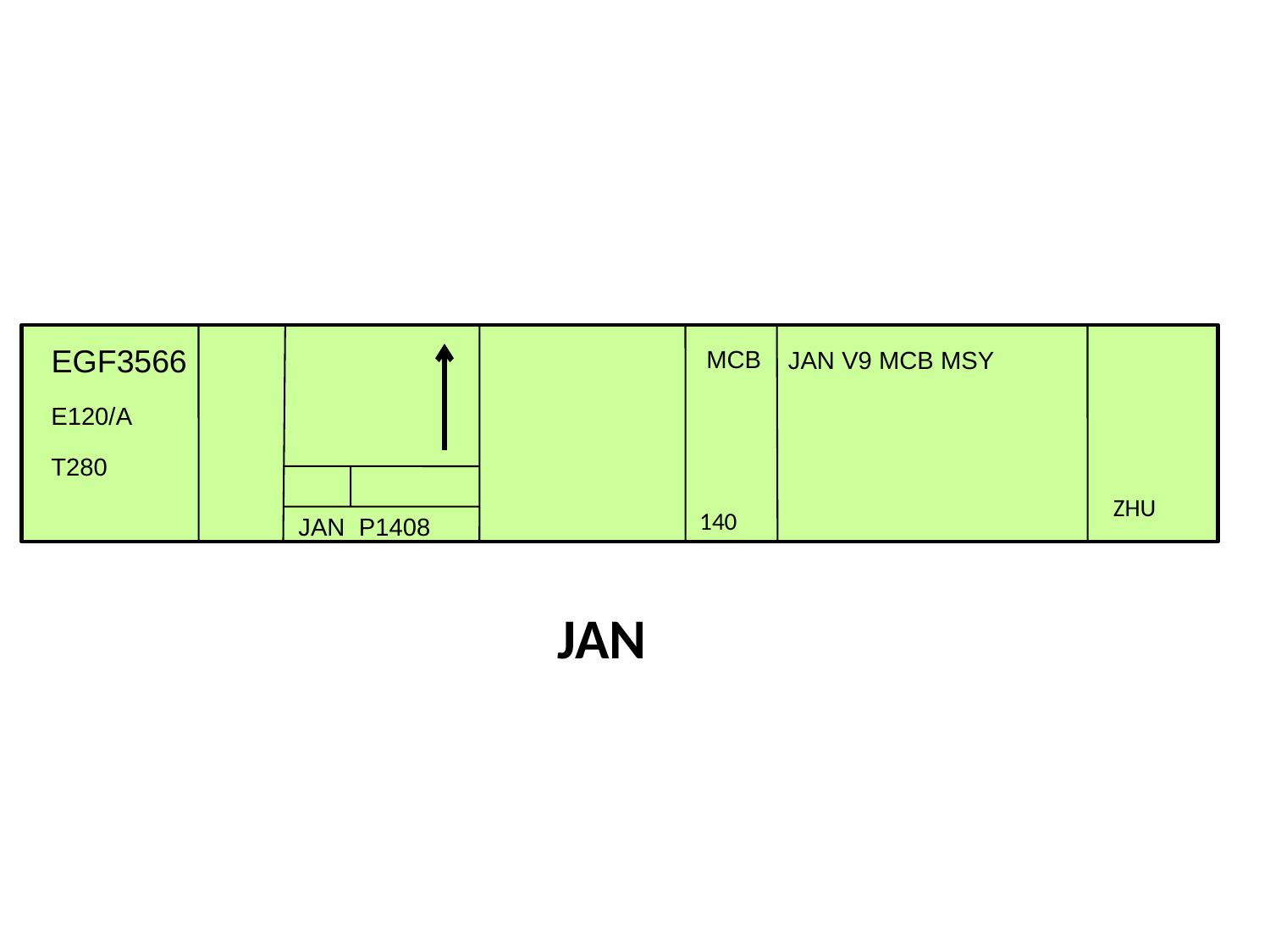

EGF3566
  MCB

JAN V9 MCB MSY

E120/A

T280

140

JAN  P1408

ZHU
JAN